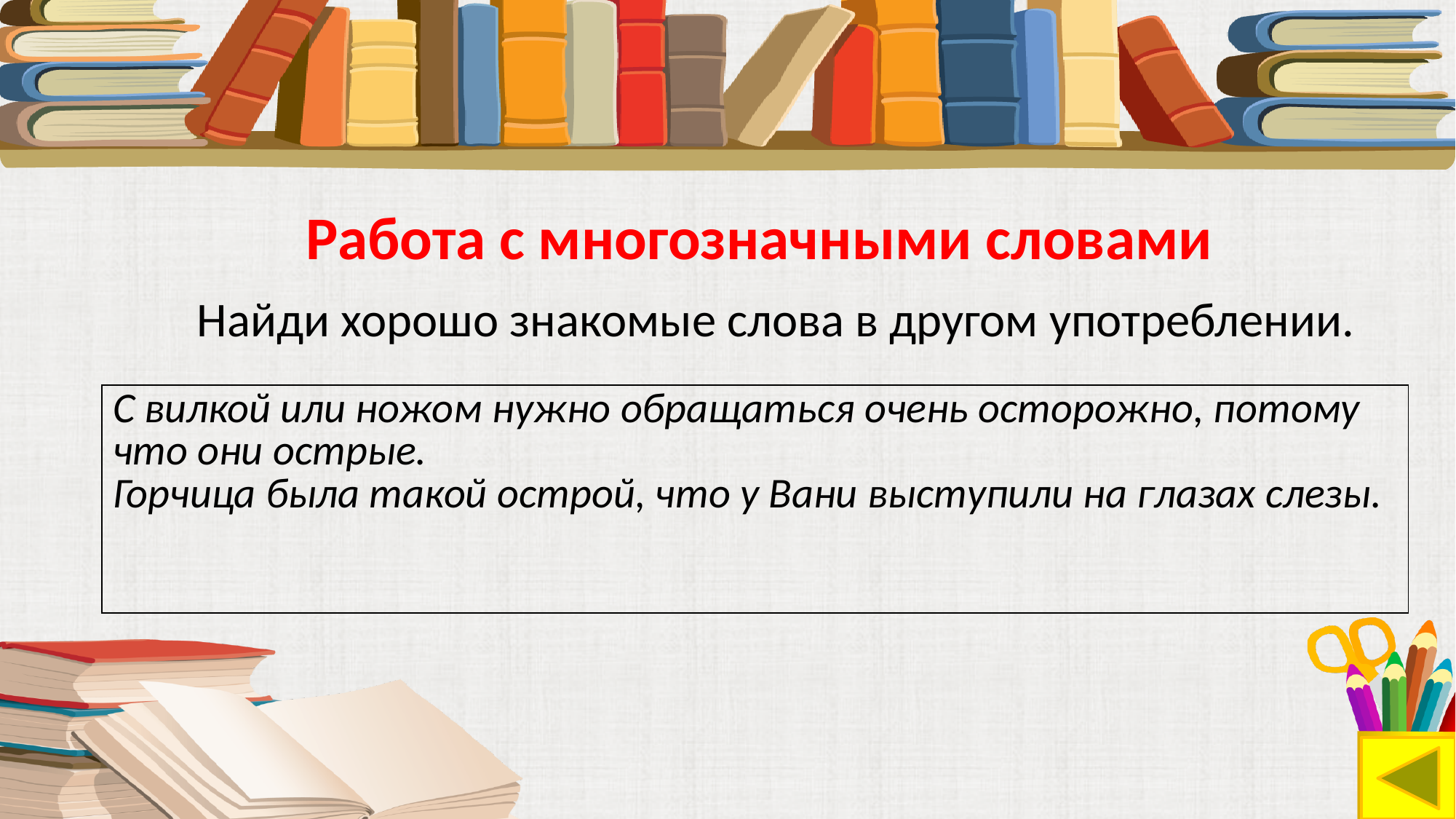

Работа с многозначными словами

Найди хорошо знакомые слова в другом употреблении.
| С вилкой или ножом нужно обращаться очень осторожно, потому что они острые. Горчица была такой острой, что у Вани выступили на глазах слезы. |
| --- |